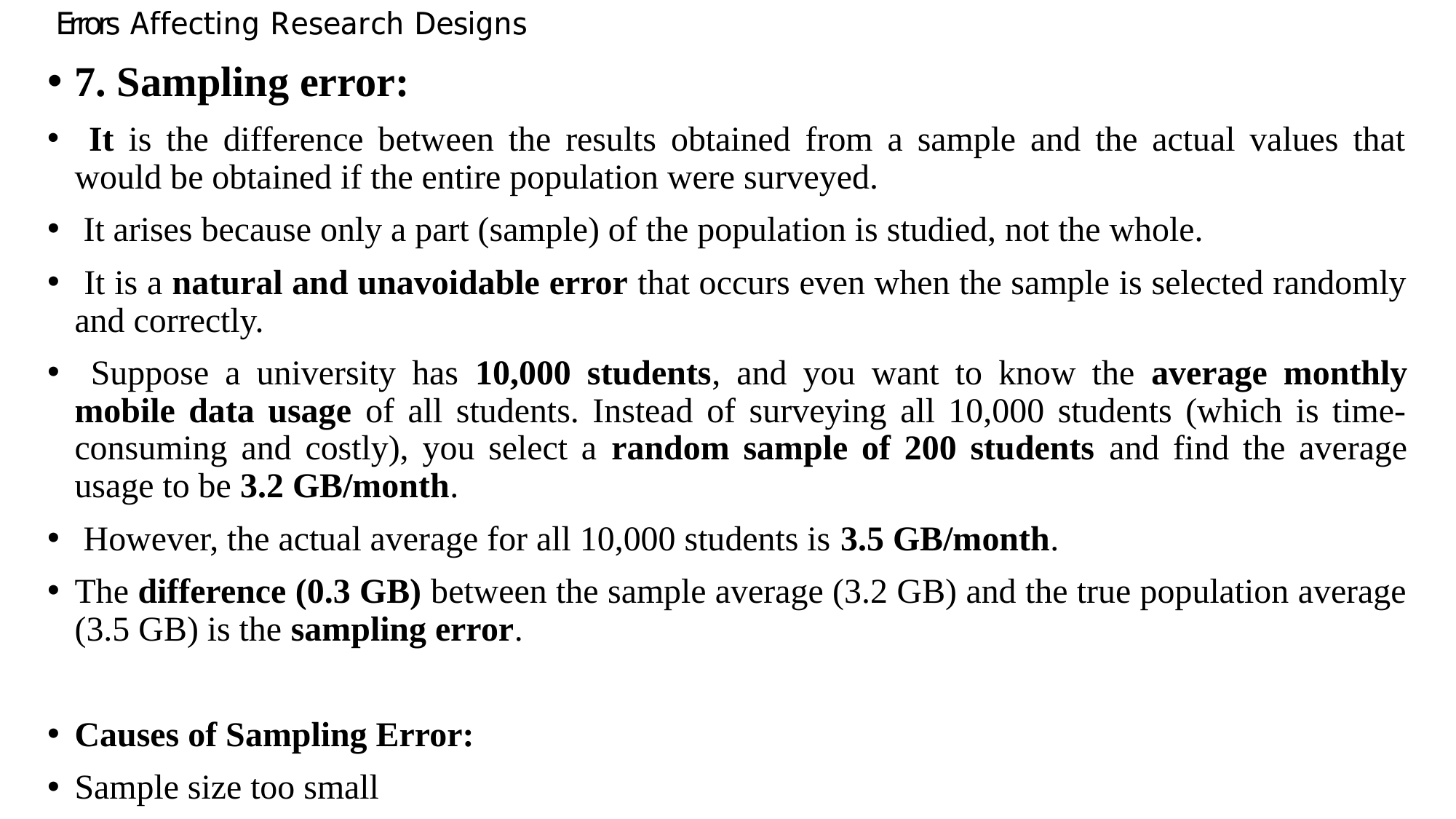

# Errors Affecting Research Designs
7. Sampling error:
 It is the difference between the results obtained from a sample and the actual values that would be obtained if the entire population were surveyed.
 It arises because only a part (sample) of the population is studied, not the whole.
 It is a natural and unavoidable error that occurs even when the sample is selected randomly and correctly.
 Suppose a university has 10,000 students, and you want to know the average monthly mobile data usage of all students. Instead of surveying all 10,000 students (which is time-consuming and costly), you select a random sample of 200 students and find the average usage to be 3.2 GB/month.
 However, the actual average for all 10,000 students is 3.5 GB/month.
The difference (0.3 GB) between the sample average (3.2 GB) and the true population average (3.5 GB) is the sampling error.

Causes of Sampling Error:
Sample size too small
Poor representativeness
Random chance (even with a good method)